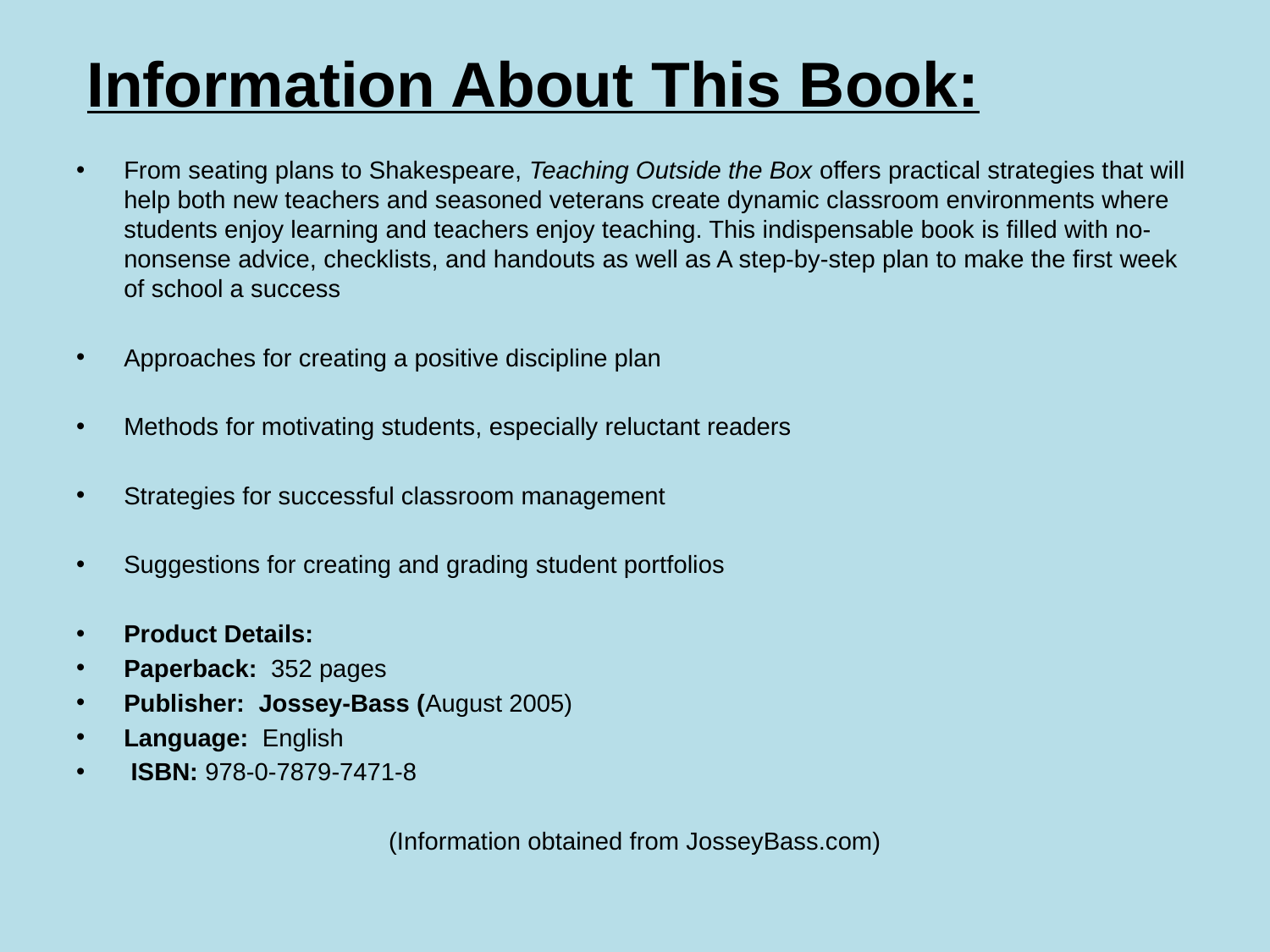

# Information About This Book:
From seating plans to Shakespeare, Teaching Outside the Box offers practical strategies that will help both new teachers and seasoned veterans create dynamic classroom environments where students enjoy learning and teachers enjoy teaching. This indispensable book is filled with no-nonsense advice, checklists, and handouts as well as A step-by-step plan to make the first week of school a success

Approaches for creating a positive discipline plan

Methods for motivating students, especially reluctant readers

Strategies for successful classroom management

Suggestions for creating and grading student portfolios

Product Details:
Paperback:  352 pages
Publisher:  Jossey-Bass (August 2005)
Language:  English
 ISBN: 978-0-7879-7471-8

(Information obtained from JosseyBass.com)